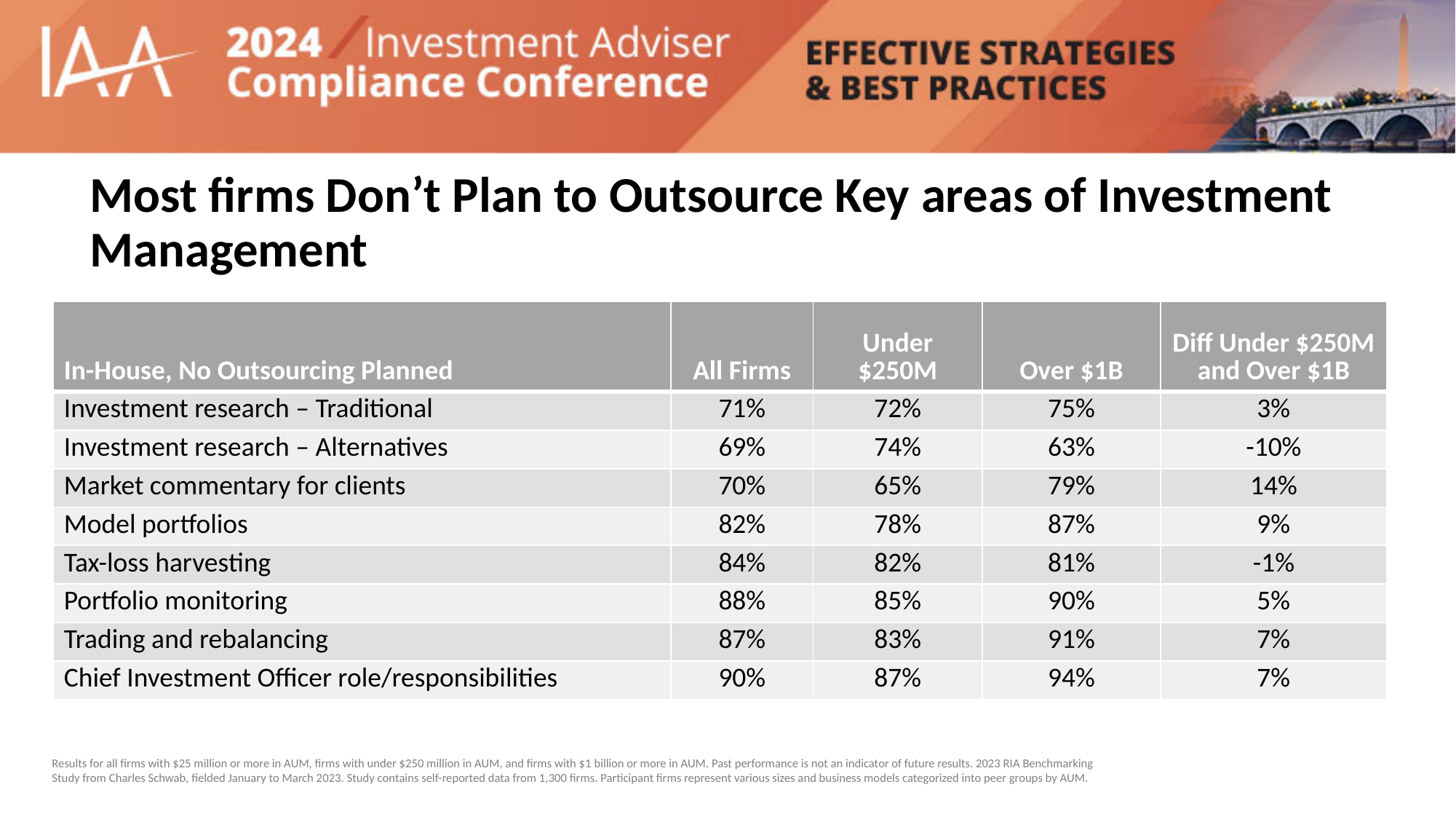

# Most firms Don’t Plan to Outsource Key areas of Investment Management
| In-House, No Outsourcing Planned | All Firms | Under $250M | Over $1B | Diff Under $250M and Over $1B |
| --- | --- | --- | --- | --- |
| Investment research – Traditional | 71% | 72% | 75% | 3% |
| Investment research – Alternatives | 69% | 74% | 63% | -10% |
| Market commentary for clients | 70% | 65% | 79% | 14% |
| Model portfolios | 82% | 78% | 87% | 9% |
| Tax-loss harvesting | 84% | 82% | 81% | -1% |
| Portfolio monitoring | 88% | 85% | 90% | 5% |
| Trading and rebalancing | 87% | 83% | 91% | 7% |
| Chief Investment Officer role/responsibilities | 90% | 87% | 94% | 7% |
Results for all firms with $25 million or more in AUM, firms with under $250 million in AUM, and firms with $1 billion or more in AUM. Past performance is not an indicator of future results. 2023 RIA Benchmarking Study from Charles Schwab, fielded January to March 2023. Study contains self-reported data from 1,300 firms. Participant firms represent various sizes and business models categorized into peer groups by AUM.